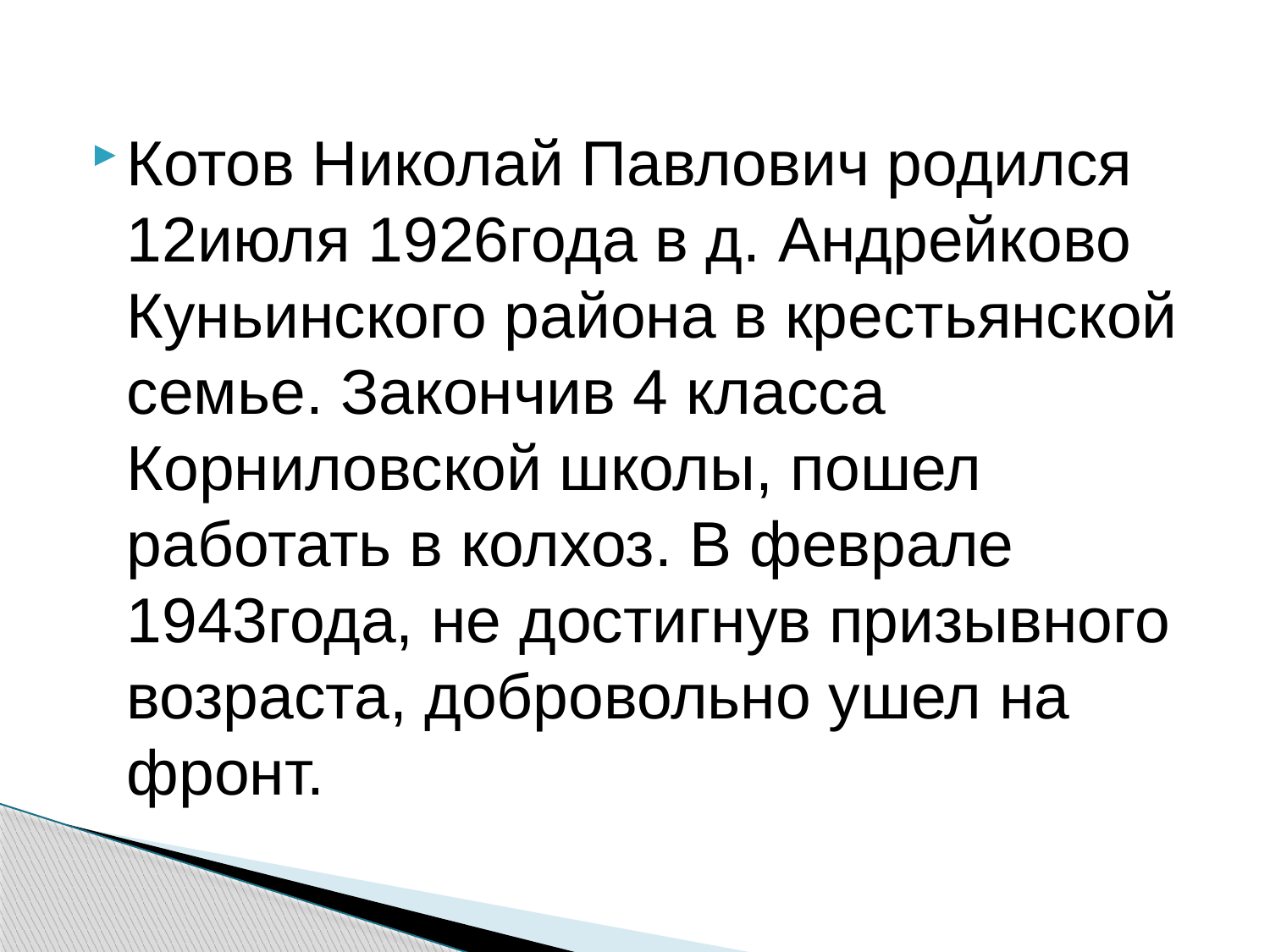

Котов Николай Павлович родился 12июля 1926года в д. Андрейково Куньинского района в крестьянской семье. Закончив 4 класса Корниловской школы, пошел работать в колхоз. В феврале 1943года, не достигнув призывного возраста, добровольно ушел на фронт.